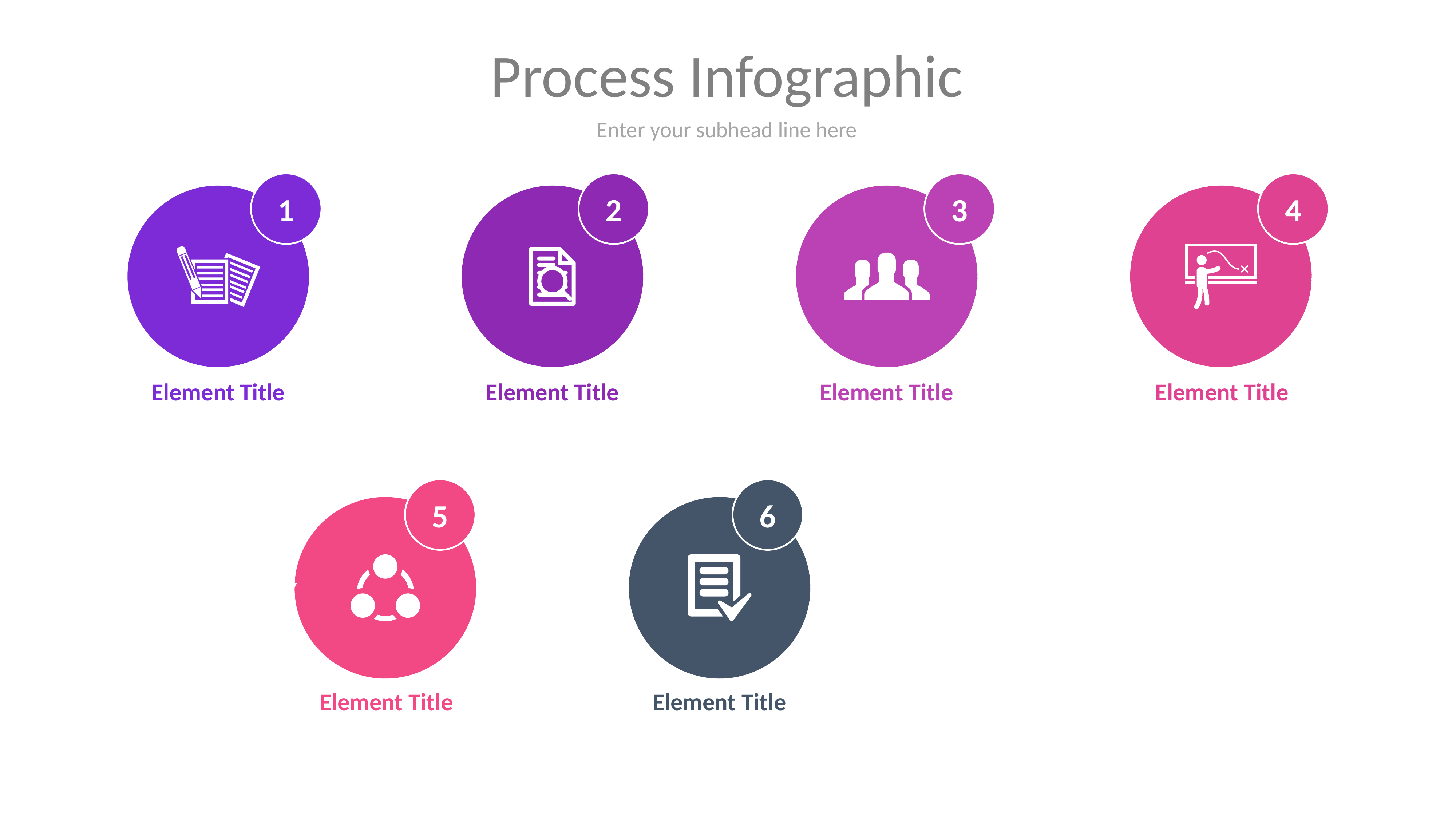

# Process Infographic
Enter your subhead line here
1
2
3
4

Element Title
Element Title
Element Title
Element Title
5
6
7

Element Title
Element Title
Element Title